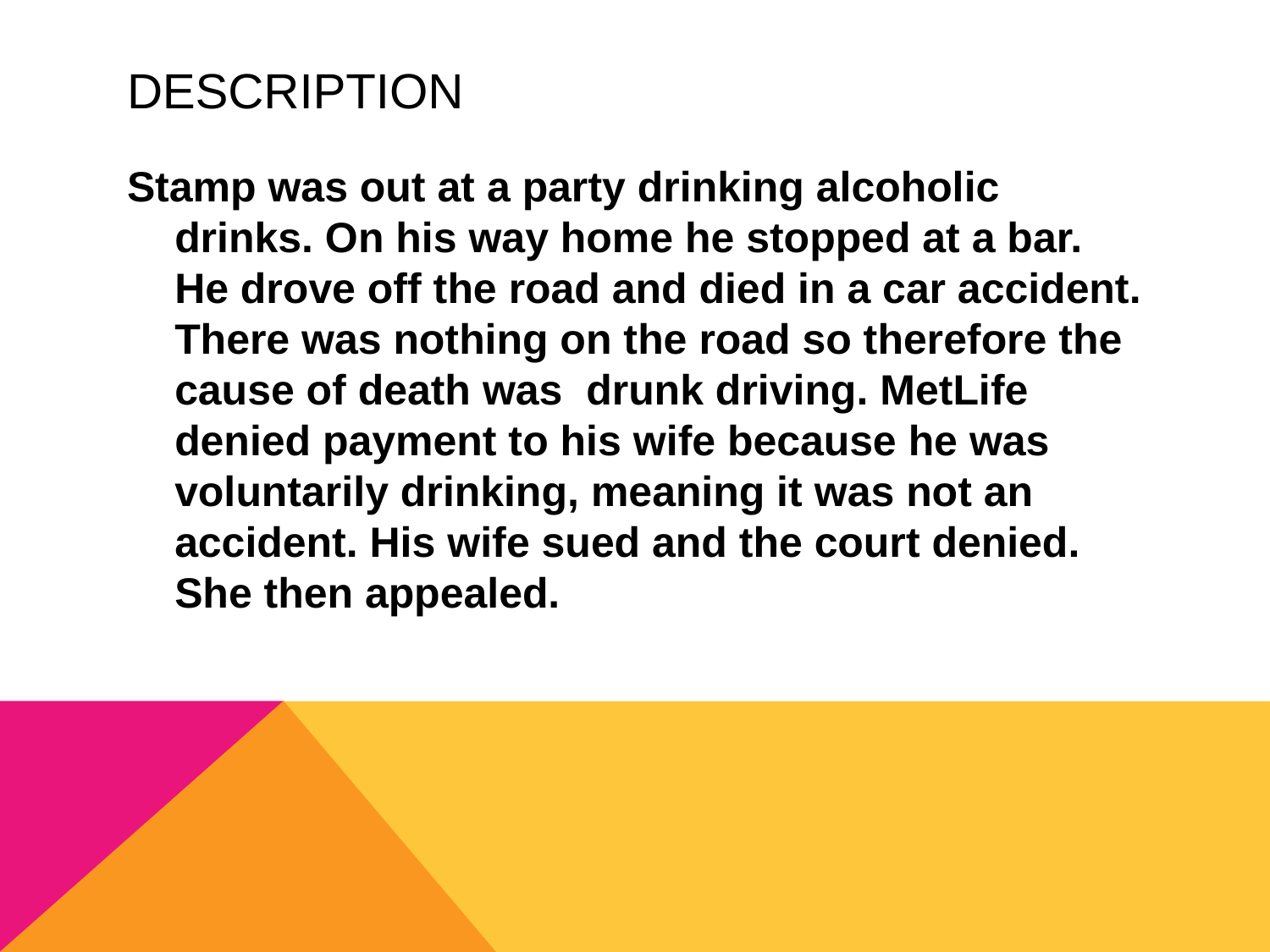

# Description
Stamp was out at a party drinking alcoholic drinks. On his way home he stopped at a bar. He drove off the road and died in a car accident. There was nothing on the road so therefore the cause of death was  drunk driving. MetLife denied payment to his wife because he was voluntarily drinking, meaning it was not an accident. His wife sued and the court denied. She then appealed.